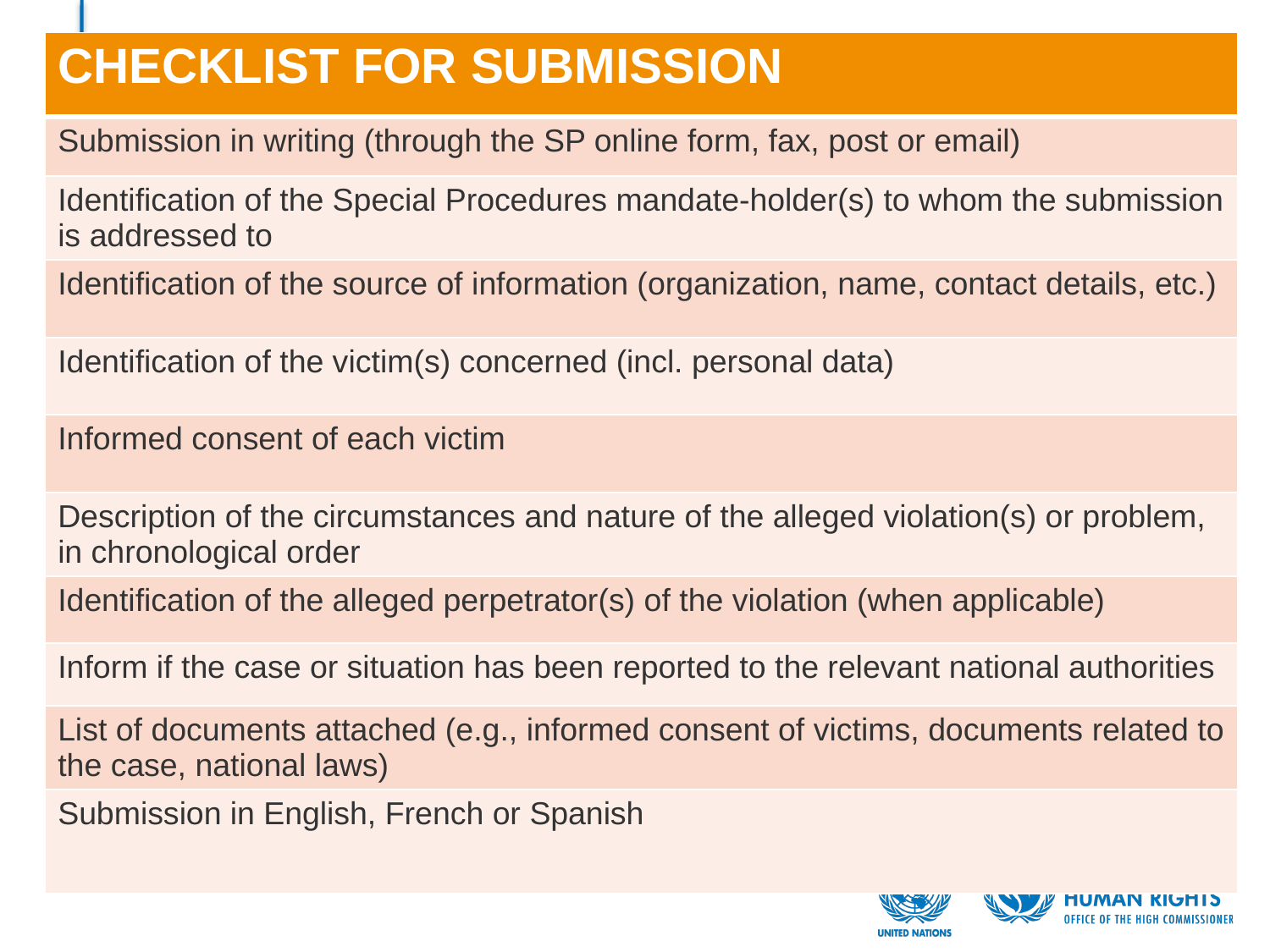

| CHECKLIST FOR SUBMISSION |
| --- |
| Submission in writing (through the SP online form, fax, post or email) |
| Identification of the Special Procedures mandate-holder(s) to whom the submission is addressed to |
| Identification of the source of information (organization, name, contact details, etc.) |
| Identification of the victim(s) concerned (incl. personal data) |
| Informed consent of each victim |
| Description of the circumstances and nature of the alleged violation(s) or problem, in chronological order |
| Identification of the alleged perpetrator(s) of the violation (when applicable) |
| Inform if the case or situation has been reported to the relevant national authorities |
| List of documents attached (e.g., informed consent of victims, documents related to the case, national laws) |
| Submission in English, French or Spanish |
#